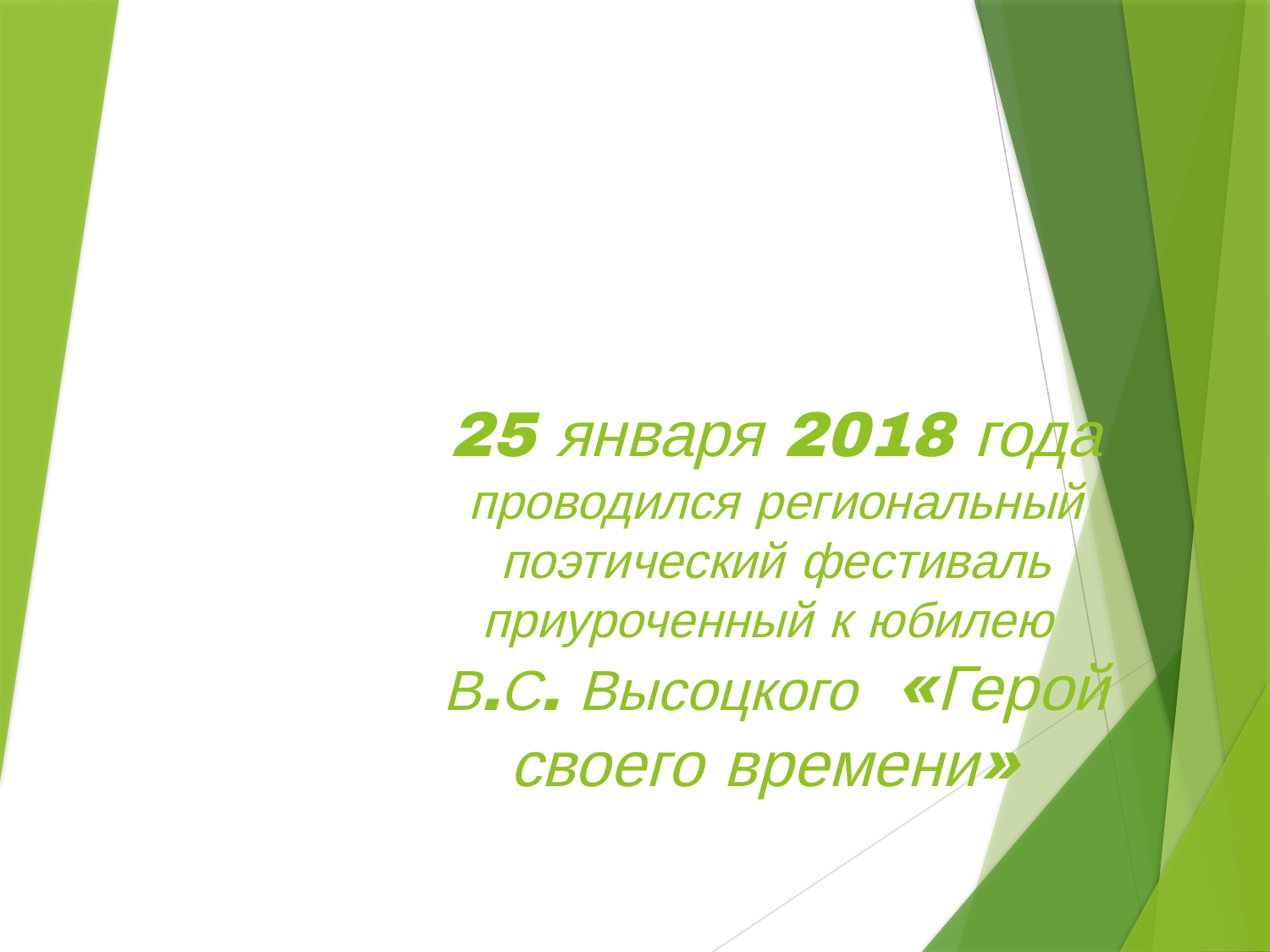

# 25 января 2018 года проводился региональный поэтический фестиваль приуроченный к юбилею В.С. Высоцкого  «Герой своего времени»